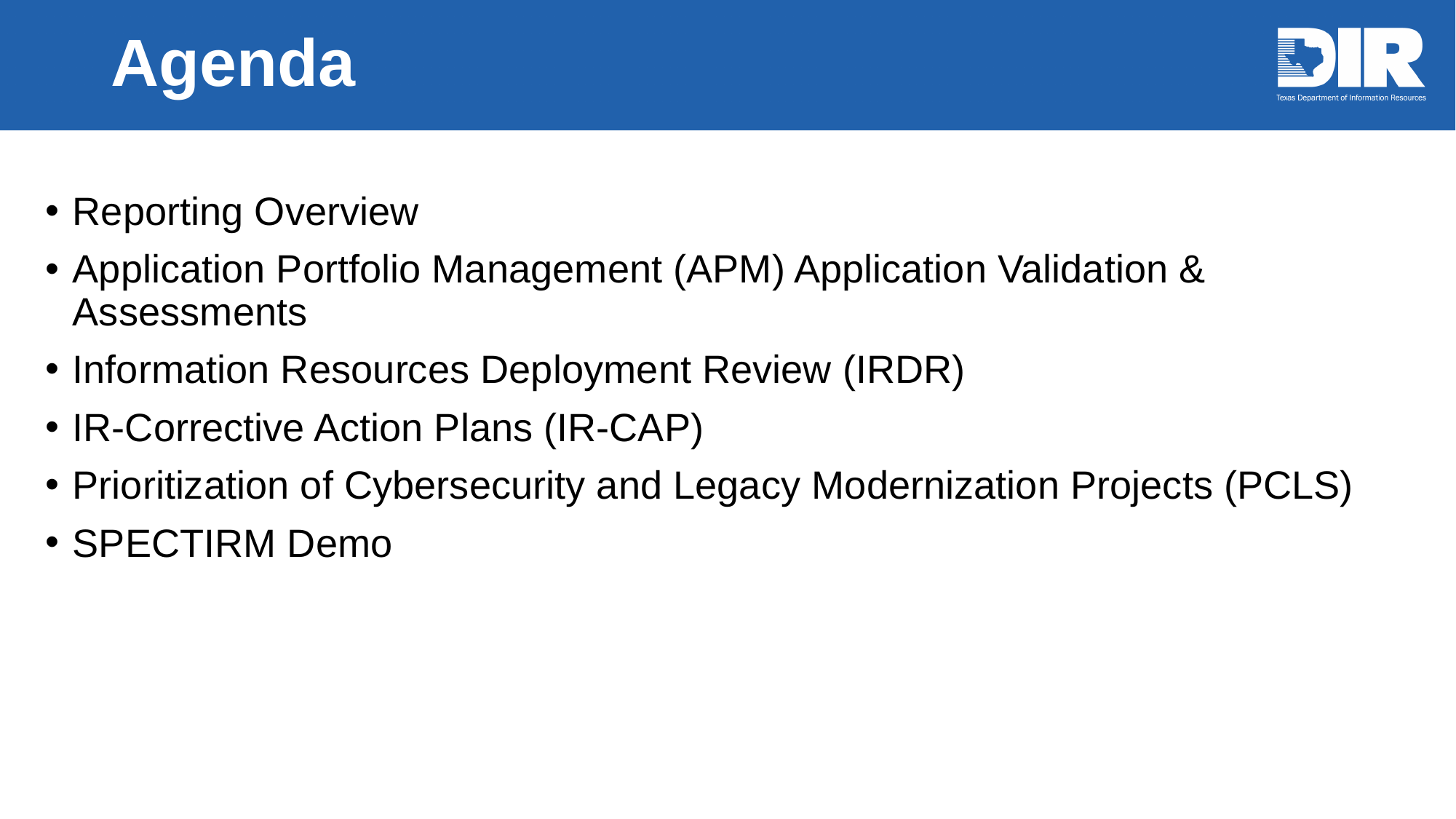

# Agenda
Reporting Overview
Application Portfolio Management (APM) Application Validation & Assessments
Information Resources Deployment Review (IRDR)
IR-Corrective Action Plans (IR-CAP)
Prioritization of Cybersecurity and Legacy Modernization Projects (PCLS)
SPECTIRM Demo